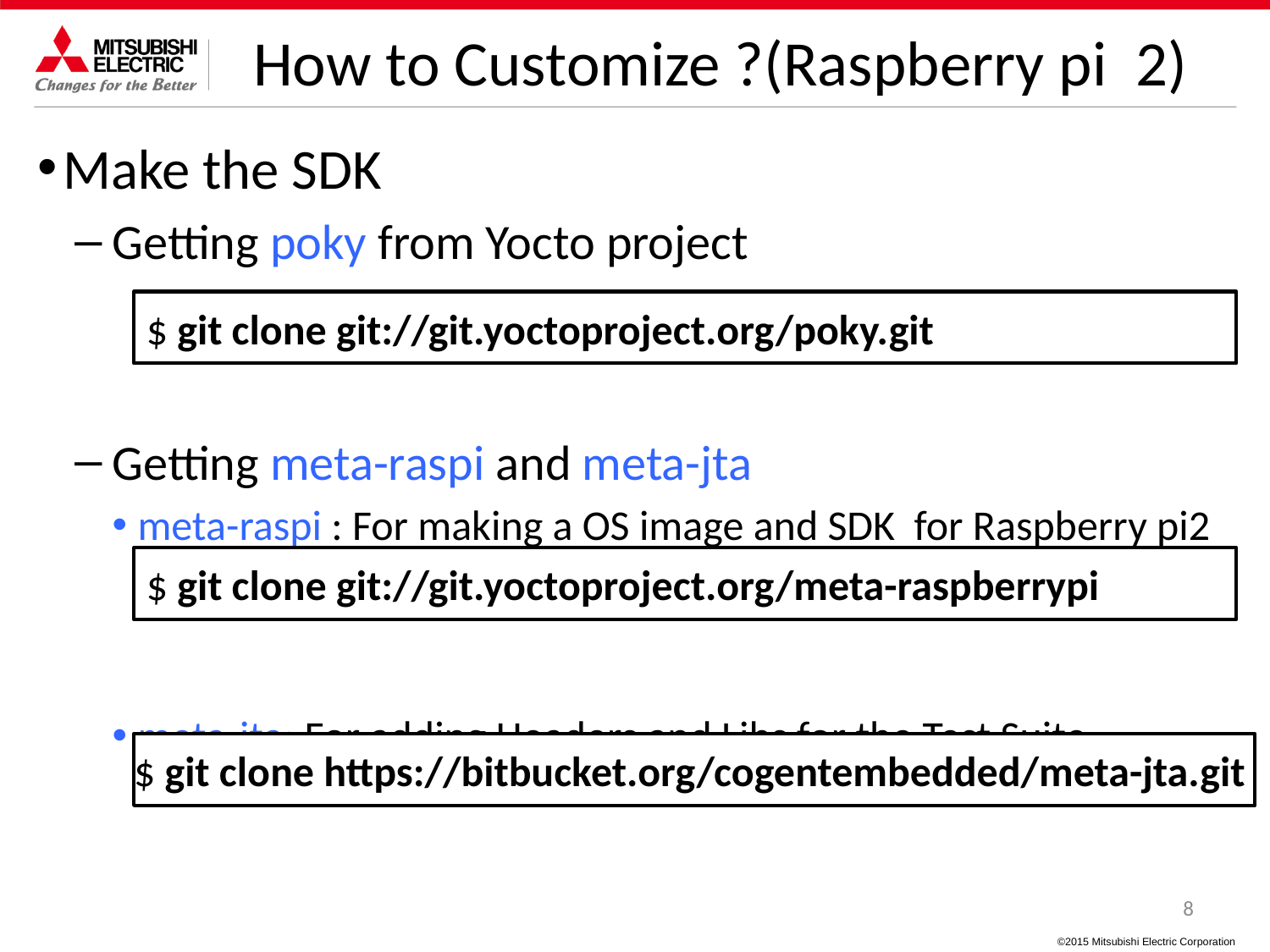

# How to Customize ?(Raspberry pi  2)
Make the SDK
Getting poky from Yocto project

Getting meta-raspi and meta-jta
meta-raspi : For making a OS image and SDK  for Raspberry pi2

meta-jta: For adding Headers and Libs for the Test Suite

$ git clone git://git.yoctoproject.org/poky.git
$ git clone git://git.yoctoproject.org/meta-raspberrypi
$ git clone https://bitbucket.org/cogentembedded/meta-jta.git
8